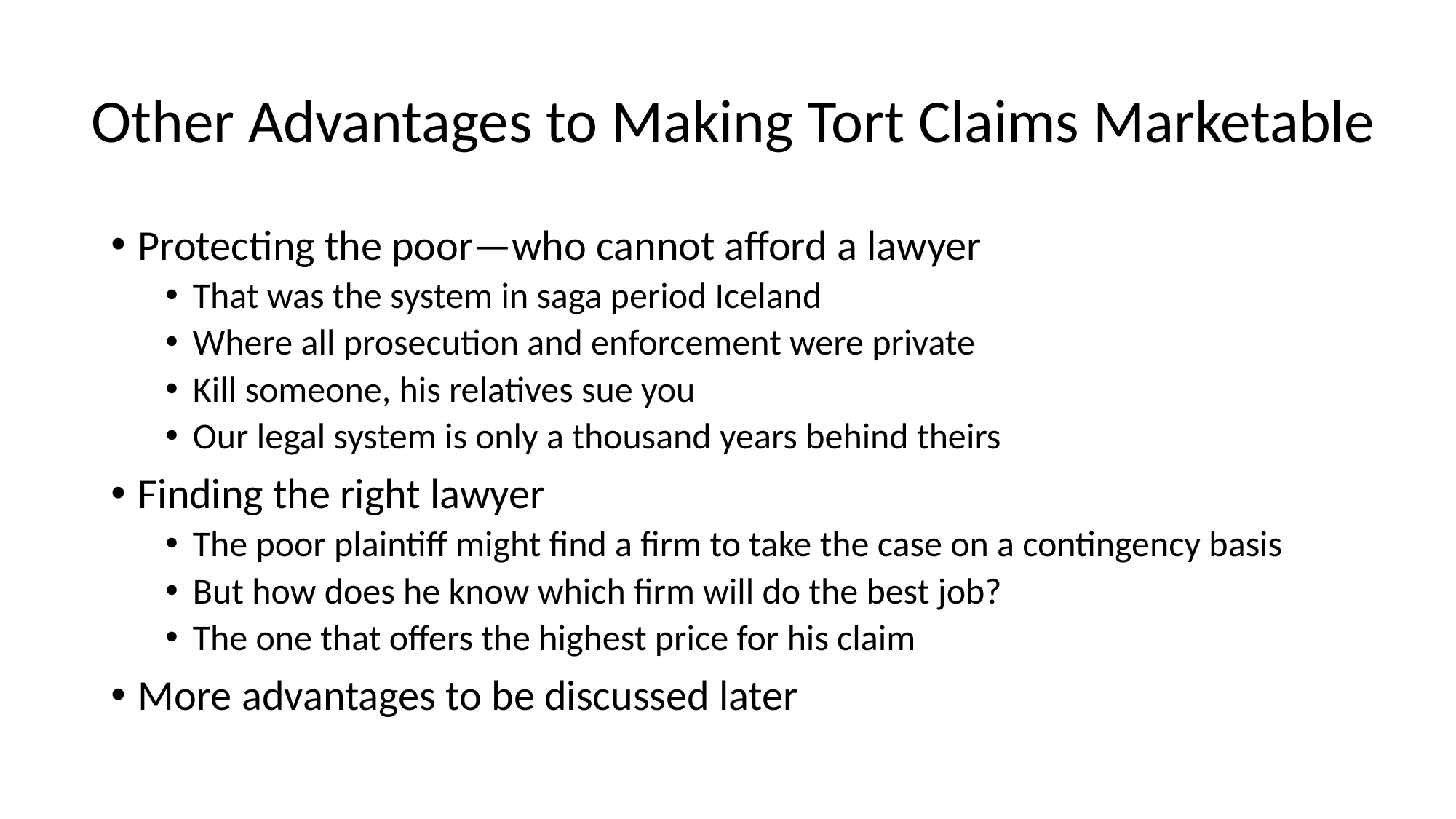

# Other Advantages to Making Tort Claims Marketable
Protecting the poor—who cannot afford a lawyer
That was the system in saga period Iceland
Where all prosecution and enforcement were private
Kill someone, his relatives sue you
Our legal system is only a thousand years behind theirs
Finding the right lawyer
The poor plaintiff might find a firm to take the case on a contingency basis
But how does he know which firm will do the best job?
The one that offers the highest price for his claim
More advantages to be discussed later